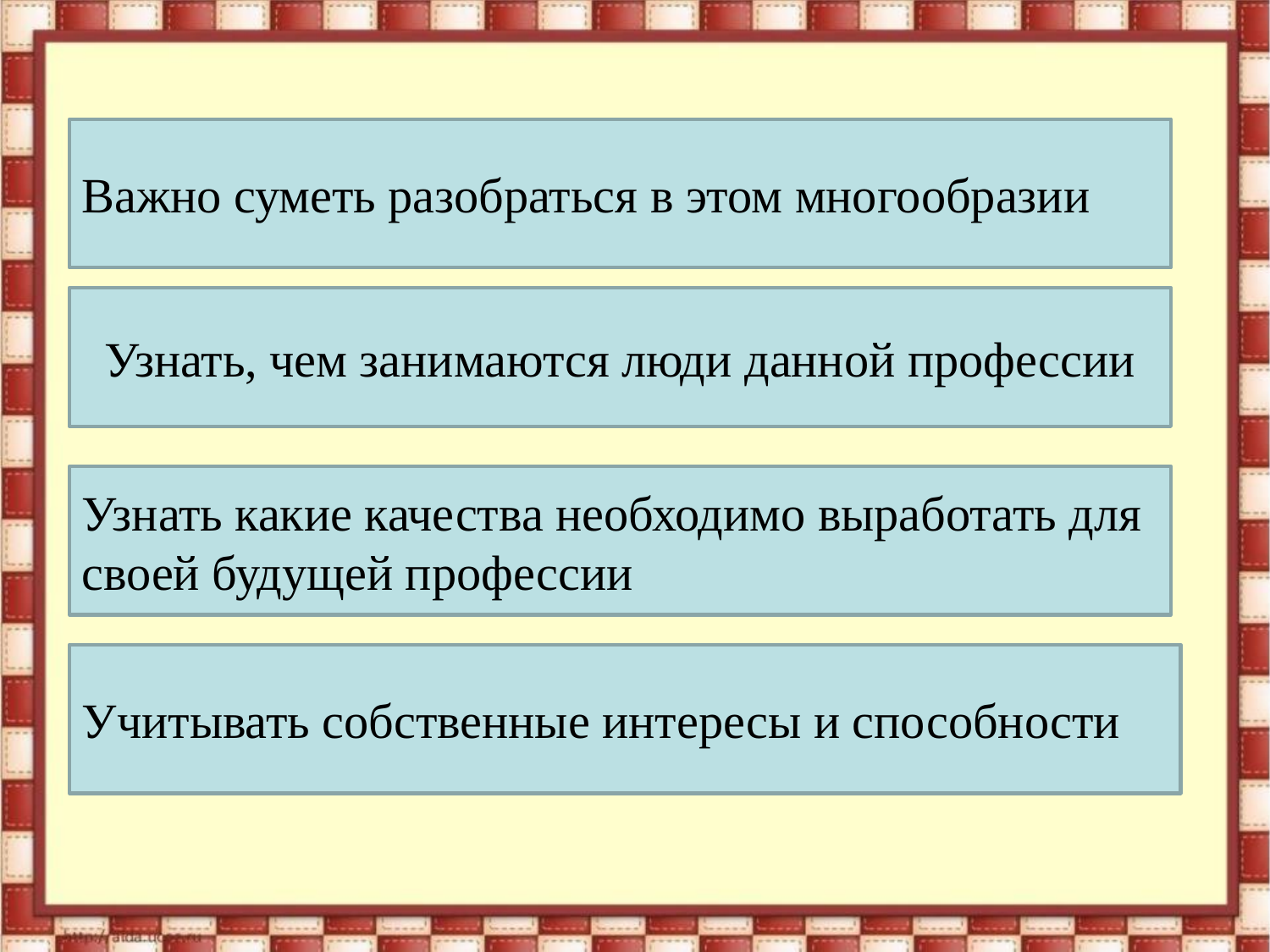

Важно суметь разобраться в этом многообразии
Узнать, чем занимаются люди данной профессии
Узнать какие качества необходимо выработать для своей будущей профессии
Учитывать собственные интересы и способности